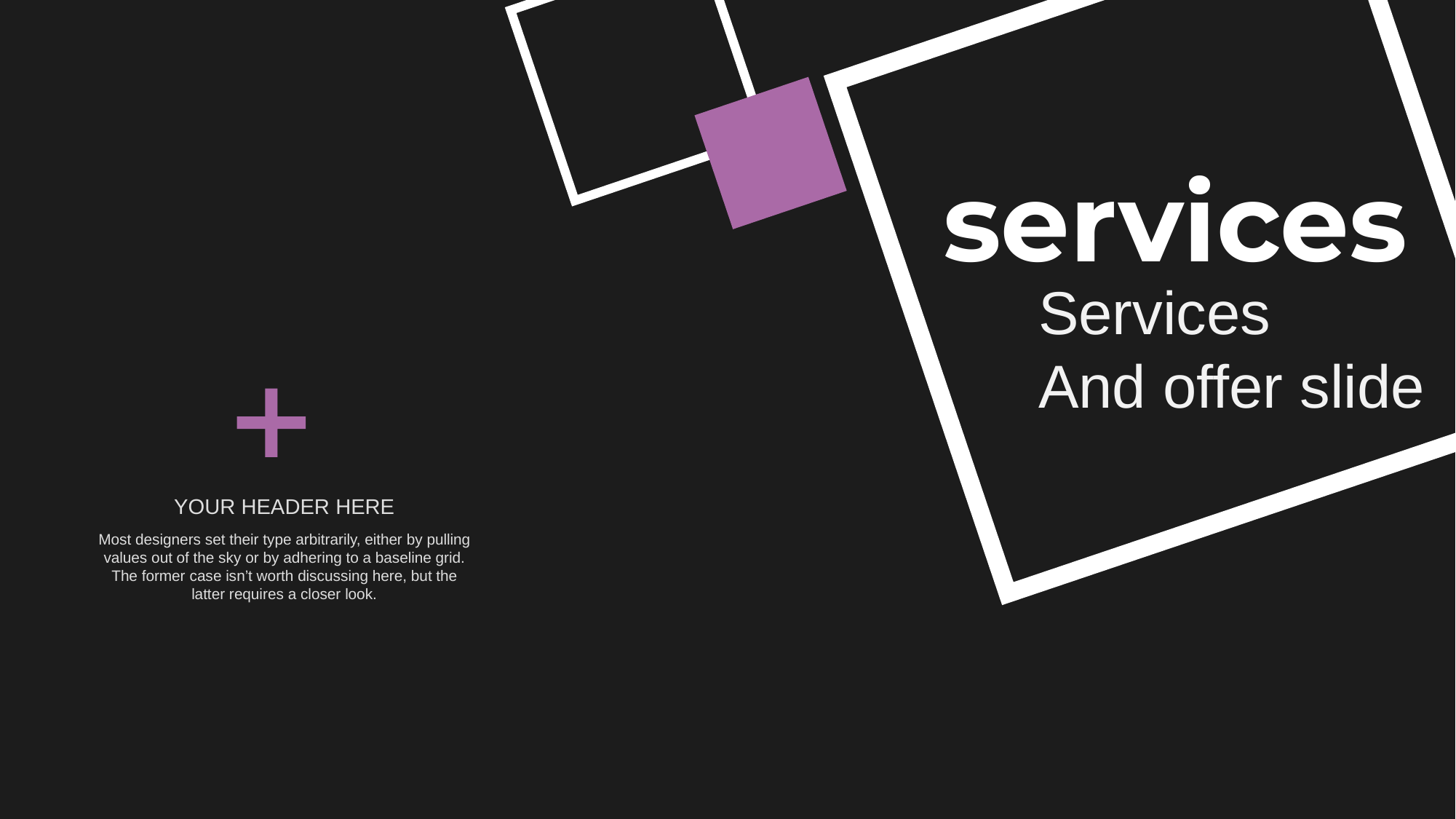

services
Services
And offer slide

YOUR HEADER HERE
Most designers set their type arbitrarily, either by pulling values out of the sky or by adhering to a baseline grid. The former case isn’t worth discussing here, but the latter requires a closer look.